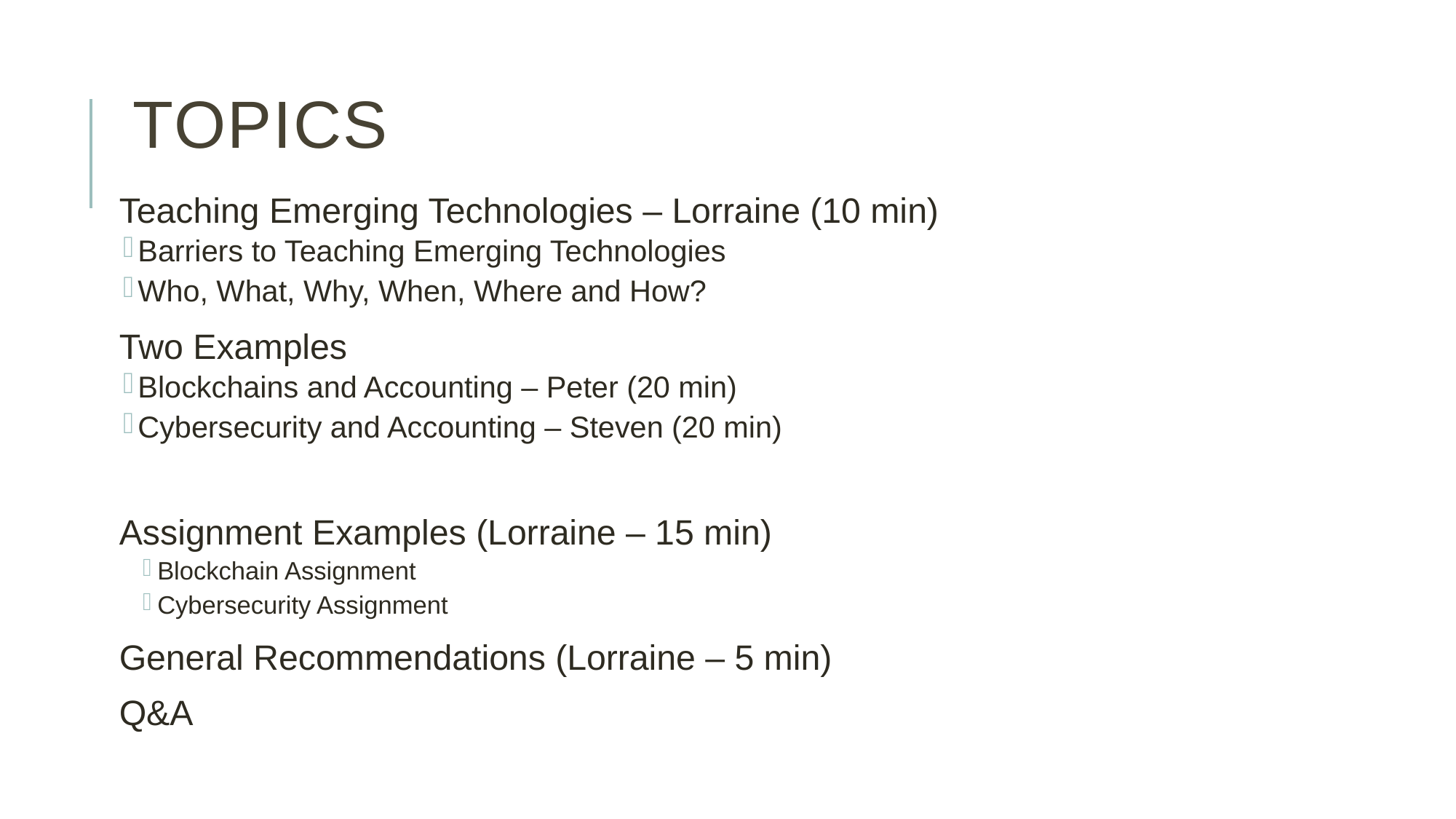

# Topics
Teaching Emerging Technologies – Lorraine (10 min)
Barriers to Teaching Emerging Technologies
Who, What, Why, When, Where and How?
Two Examples
Blockchains and Accounting – Peter (20 min)
Cybersecurity and Accounting – Steven (20 min)

Assignment Examples (Lorraine – 15 min)
Blockchain Assignment
Cybersecurity Assignment
General Recommendations (Lorraine – 5 min)
Q&A